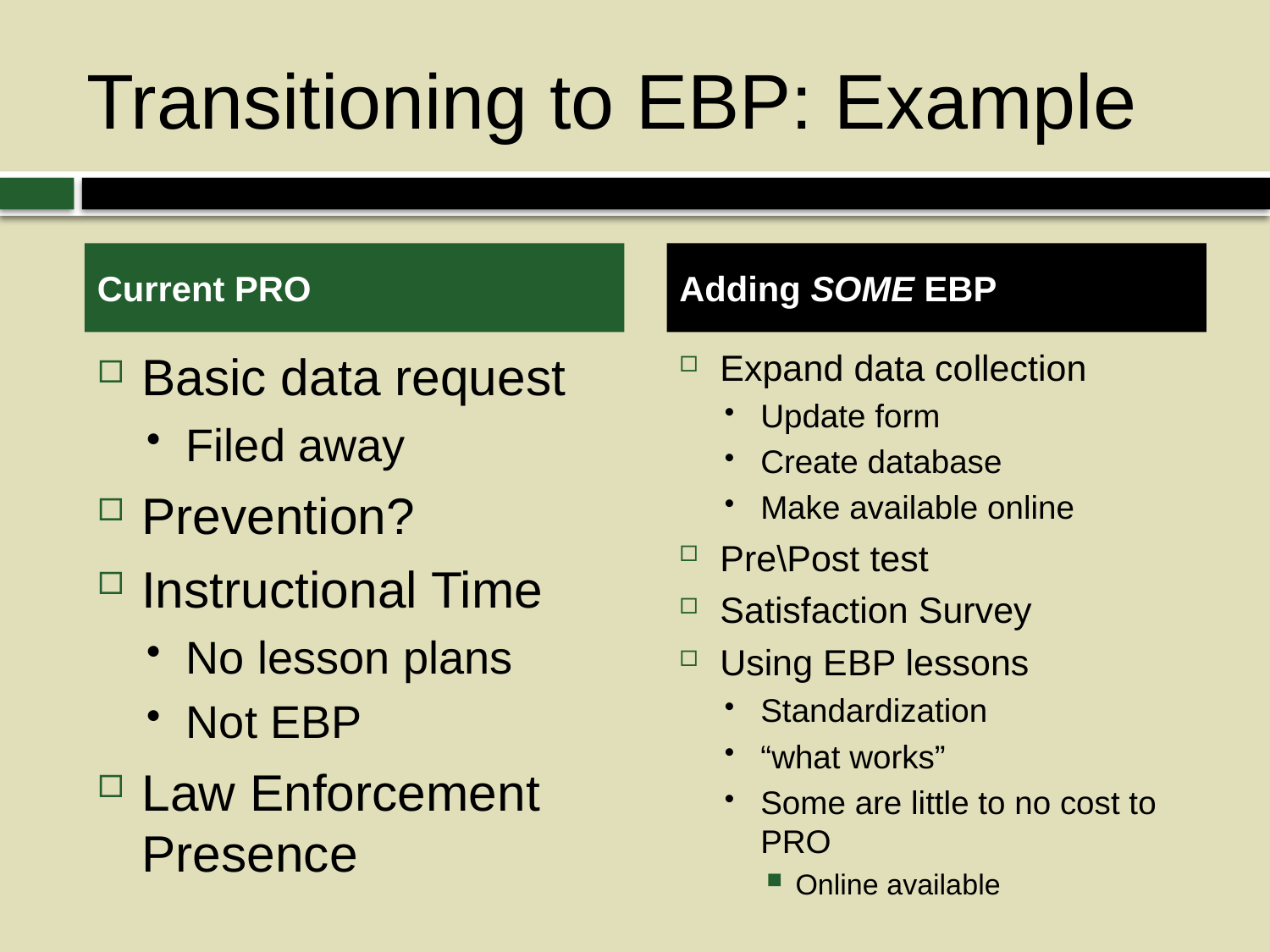

# Transitioning to EBP: Example
Current PRO
Adding SOME EBP
Basic data request
Filed away
Prevention?
Instructional Time
No lesson plans
Not EBP
Law Enforcement Presence

Expand data collection
Update form
Create database
Make available online
Pre\Post test
Satisfaction Survey
Using EBP lessons
Standardization
“what works”
Some are little to no cost to PRO
Online available